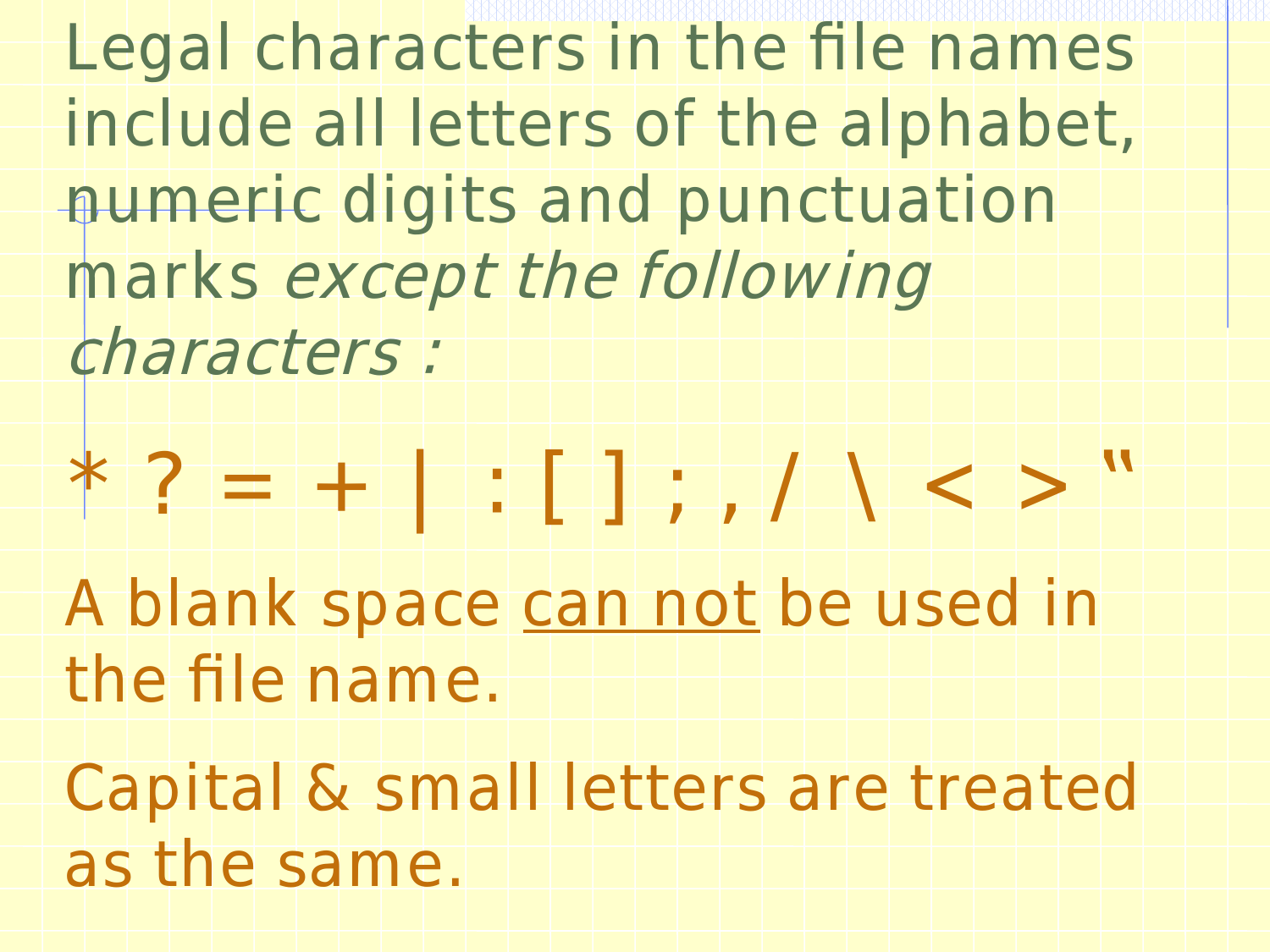

Legal characters in the file names include all letters of the alphabet, numeric digits and punctuation marks except the following characters :
* ? = + | : [ ] ; , / \ < > “
A blank space can not be used in the file name.
Capital & small letters are treated as the same.